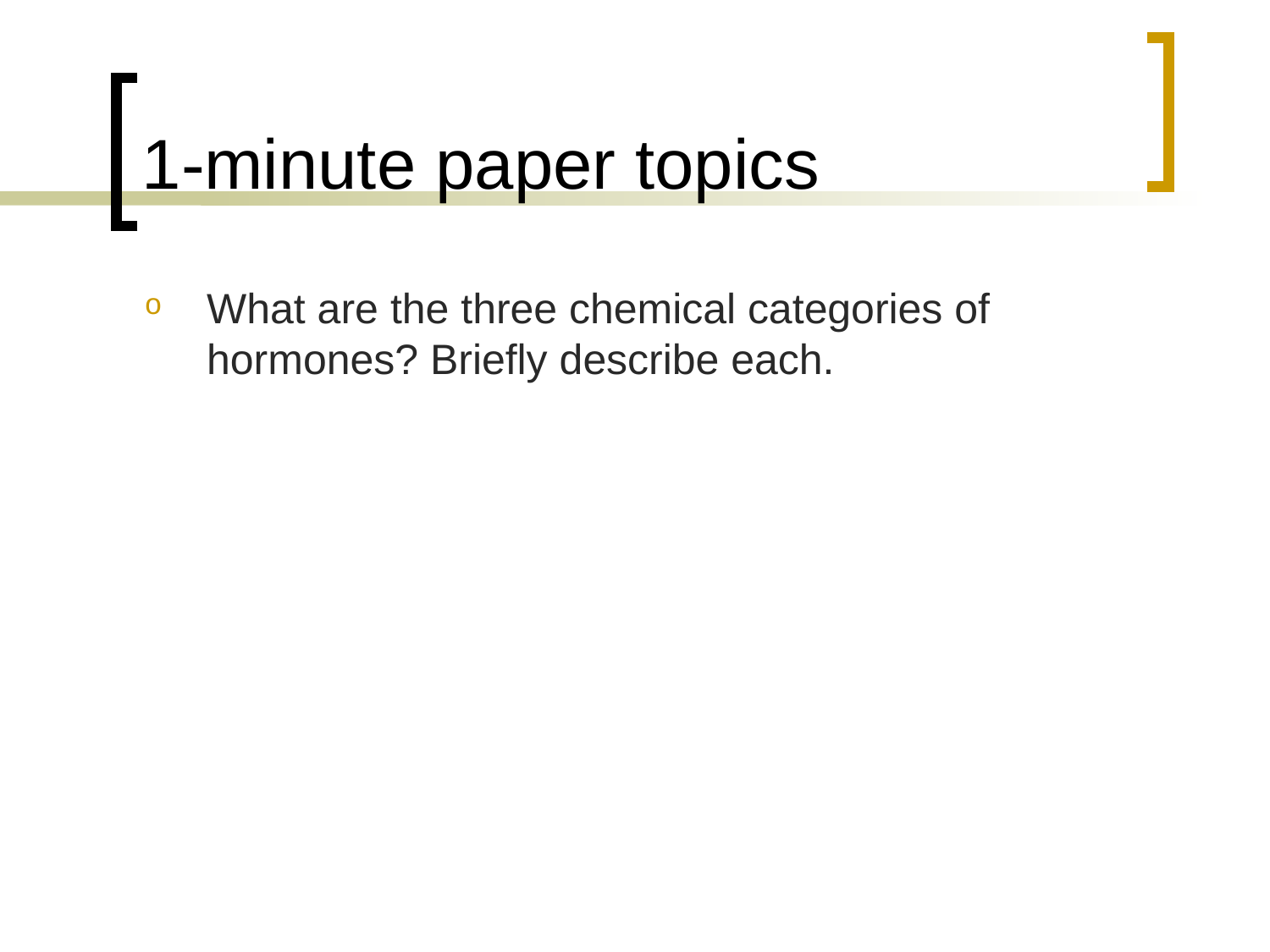

# 1-minute paper topics
What are the three chemical categories of hormones? Briefly describe each.